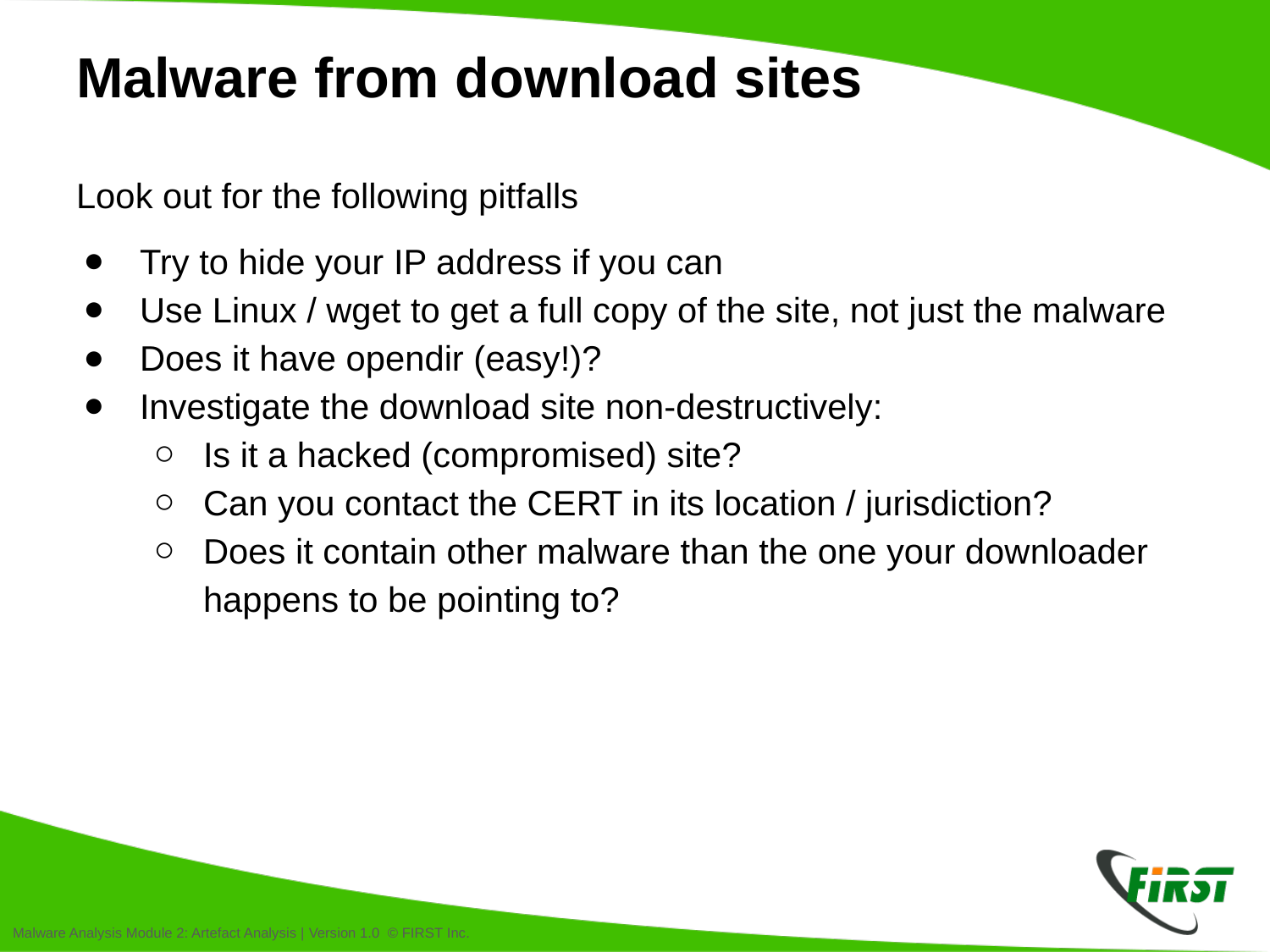

# Malware from download sites
Look out for the following pitfalls
Try to hide your IP address if you can
Use Linux / wget to get a full copy of the site, not just the malware
Does it have opendir (easy!)?
Investigate the download site non-destructively:
Is it a hacked (compromised) site?
Can you contact the CERT in its location / jurisdiction?
Does it contain other malware than the one your downloader happens to be pointing to?